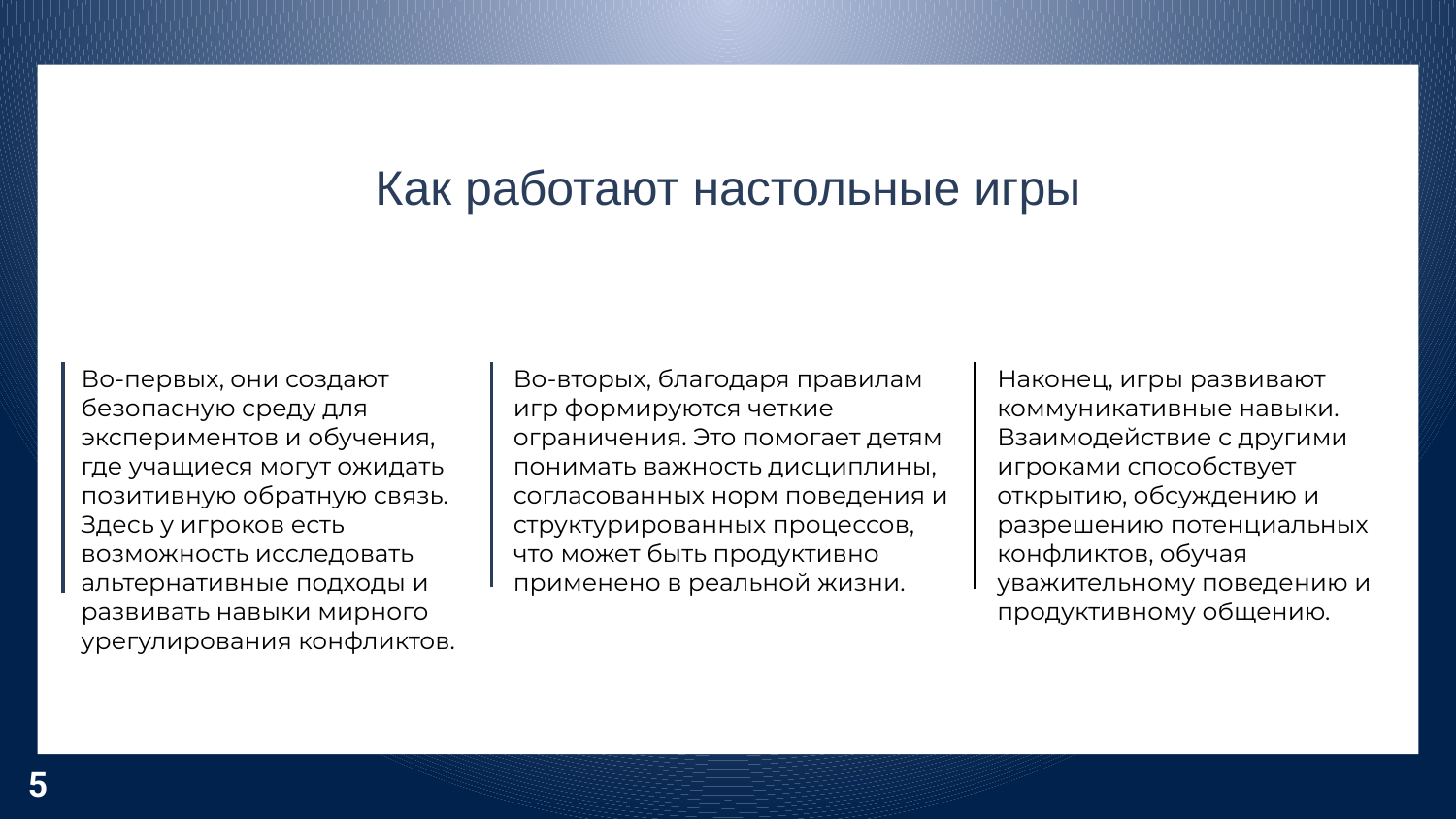

Как работают настольные игры

Во-первых, они создают безопасную среду для экспериментов и обучения, где учащиеся могут ожидать позитивную обратную связь. Здесь у игроков есть возможность исследовать альтернативные подходы и развивать навыки мирного урегулирования конфликтов.
Во-вторых, благодаря правилам игр формируются четкие ограничения. Это помогает детям понимать важность дисциплины, согласованных норм поведения и структурированных процессов, что может быть продуктивно применено в реальной жизни.

Наконец, игры развивают коммуникативные навыки. Взаимодействие с другими игроками способствует открытию, обсуждению и разрешению потенциальных конфликтов, обучая уважительному поведению и продуктивному общению.

5